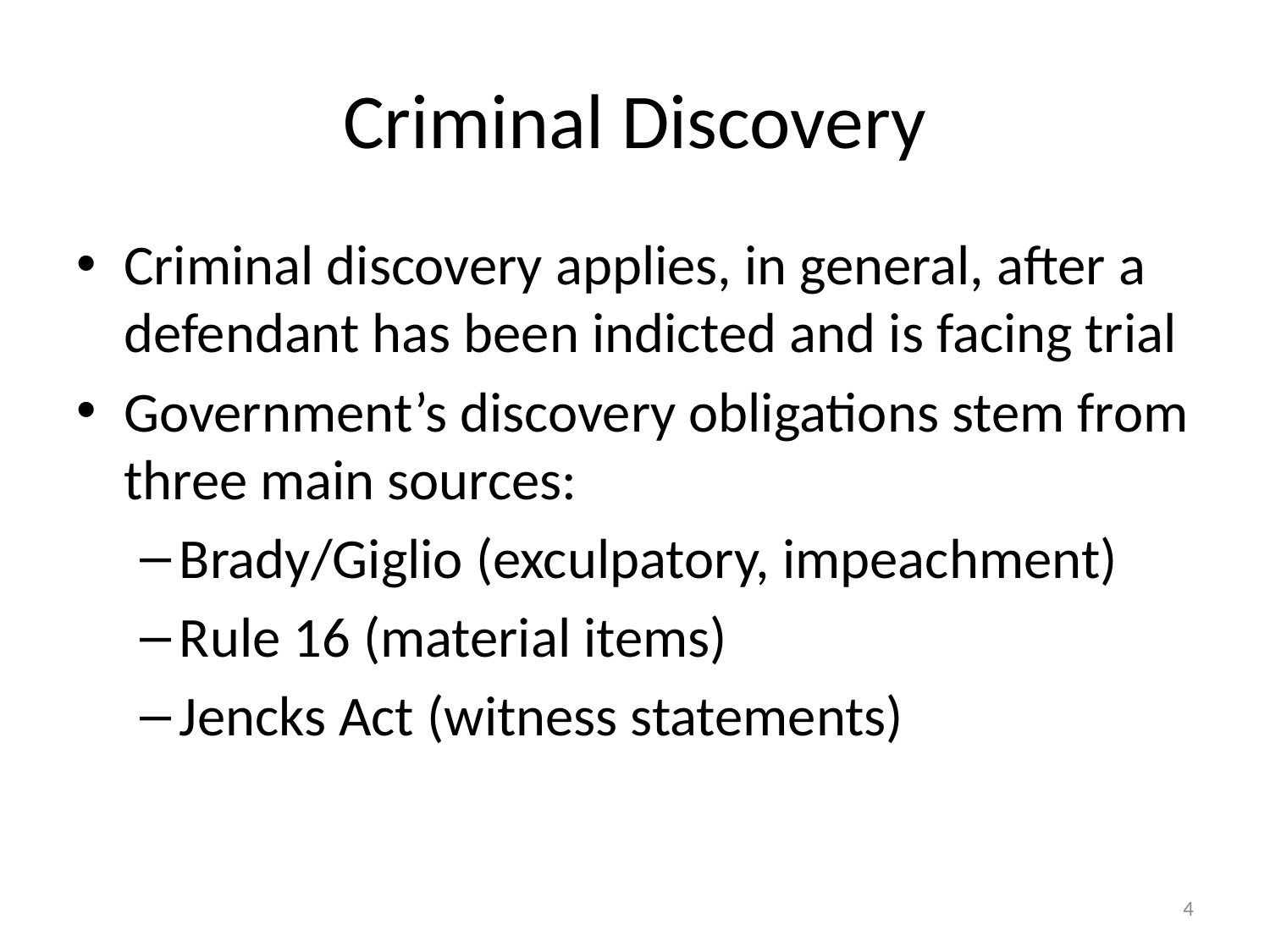

# Criminal Discovery
Criminal discovery applies, in general, after a defendant has been indicted and is facing trial
Government’s discovery obligations stem from three main sources:
Brady/Giglio (exculpatory, impeachment)
Rule 16 (material items)
Jencks Act (witness statements)
4